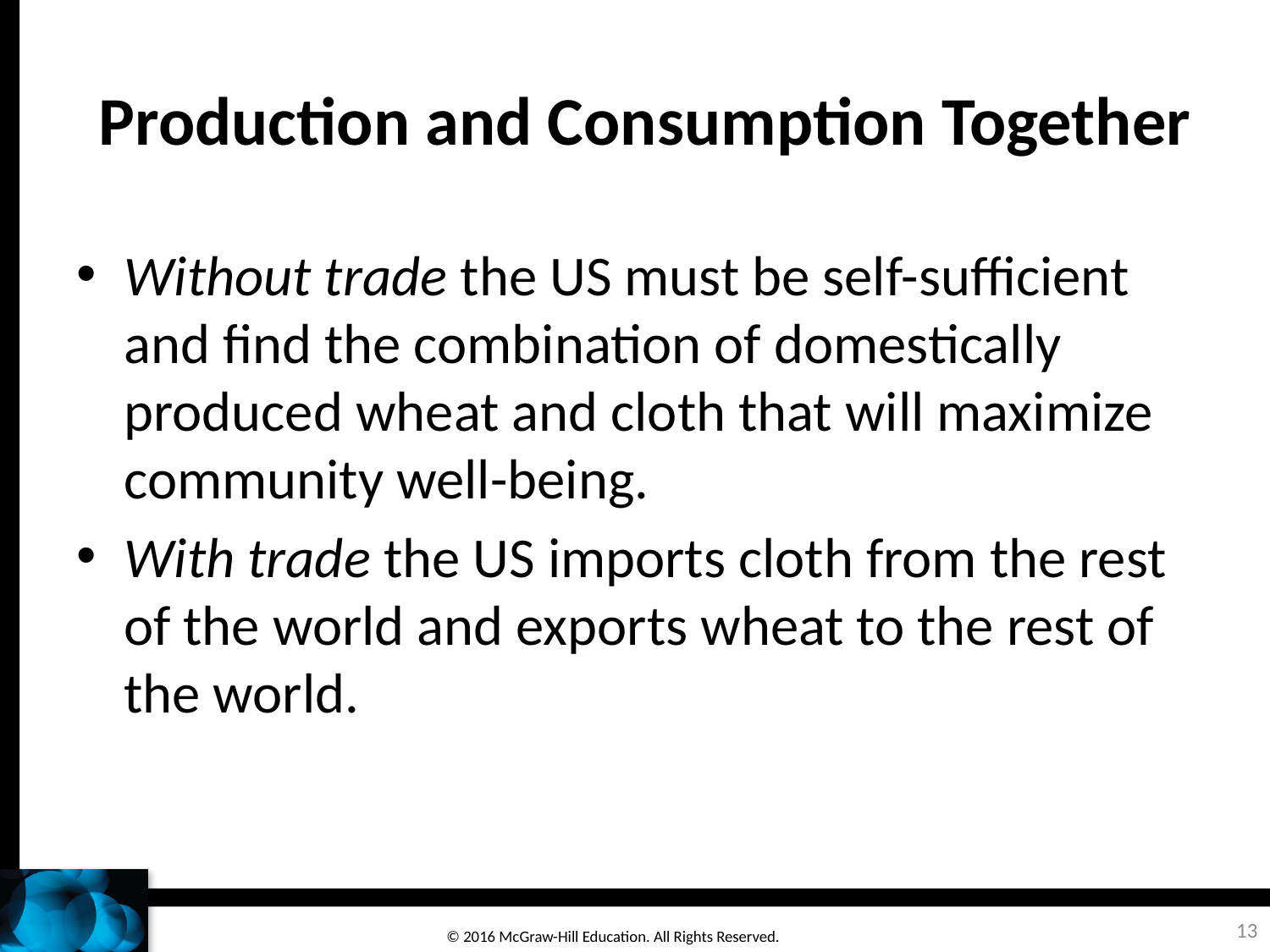

# Production and Consumption Together
Without trade the US must be self-sufficient and find the combination of domestically produced wheat and cloth that will maximize community well-being.
With trade the US imports cloth from the rest of the world and exports wheat to the rest of the world.
13
© 2016 McGraw-Hill Education. All Rights Reserved.